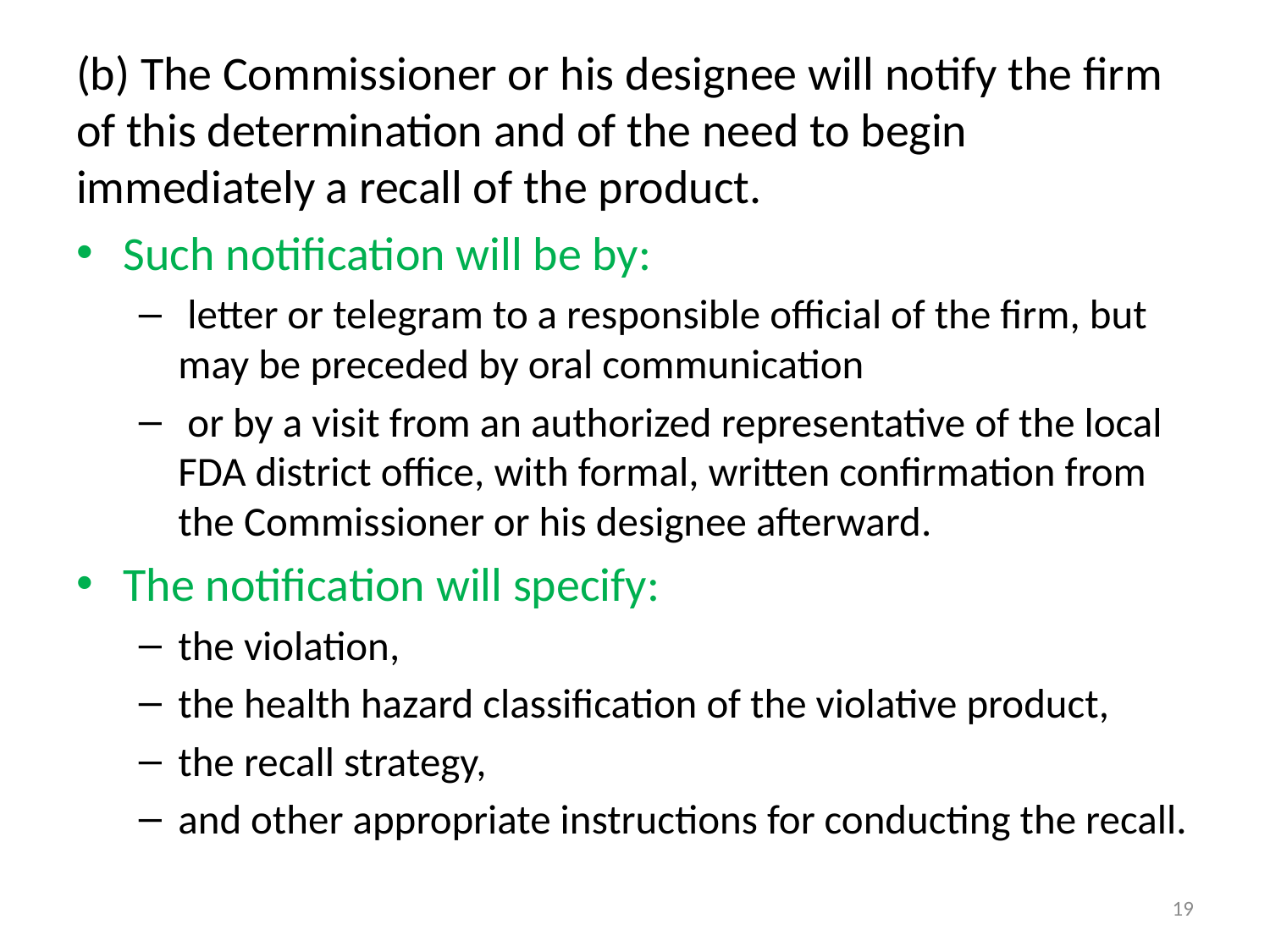

(b) The Commissioner or his designee will notify the firm of this determination and of the need to begin immediately a recall of the product.
Such notification will be by:
 letter or telegram to a responsible official of the firm, but may be preceded by oral communication
 or by a visit from an authorized representative of the local FDA district office, with formal, written confirmation from the Commissioner or his designee afterward.
The notification will specify:
the violation,
the health hazard classification of the violative product,
the recall strategy,
and other appropriate instructions for conducting the recall.

19